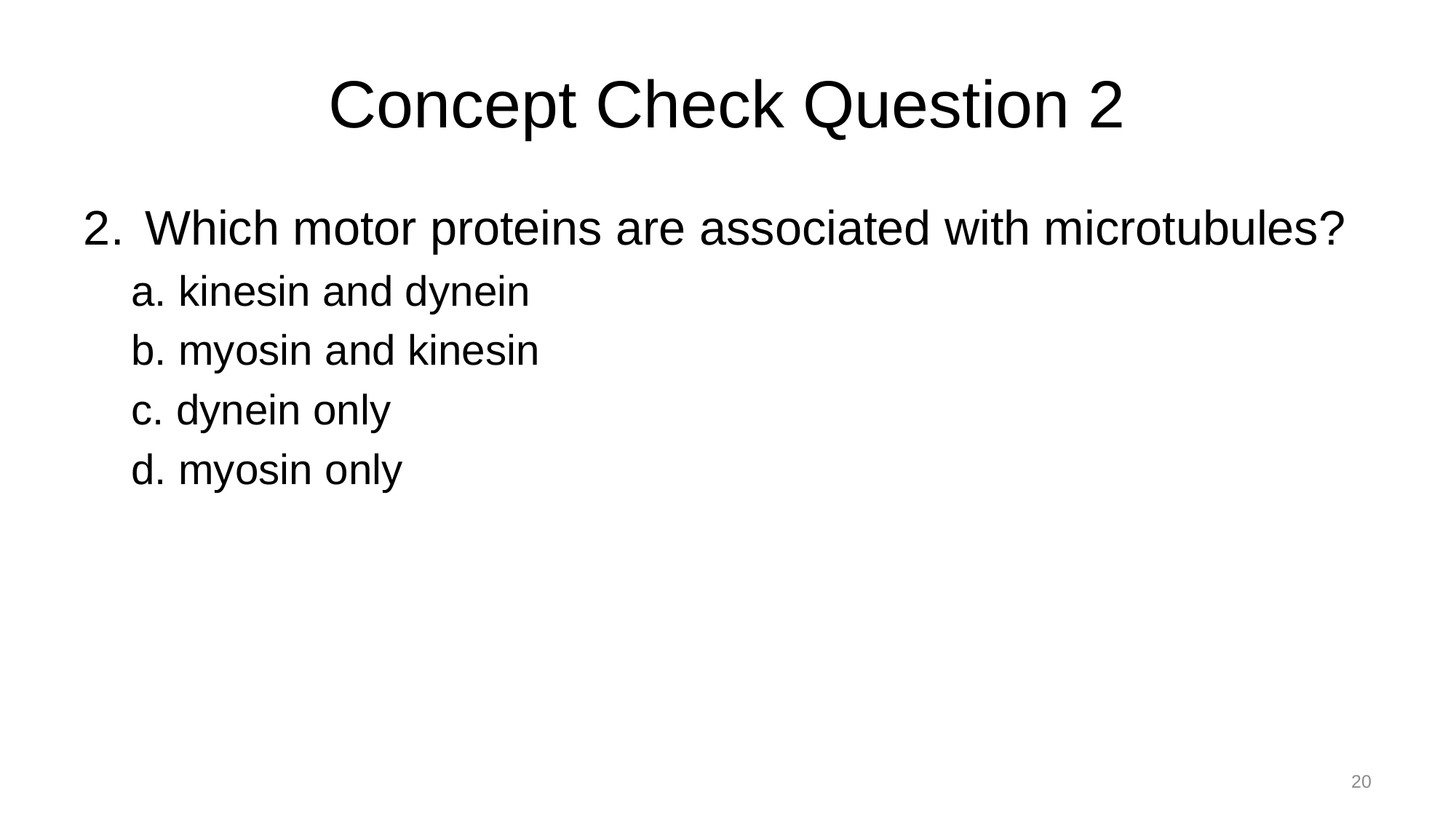

# Concept Check Question 2
Which motor proteins are associated with microtubules?
a. kinesin and dynein
b. myosin and kinesin
c. dynein only
d. myosin only

20